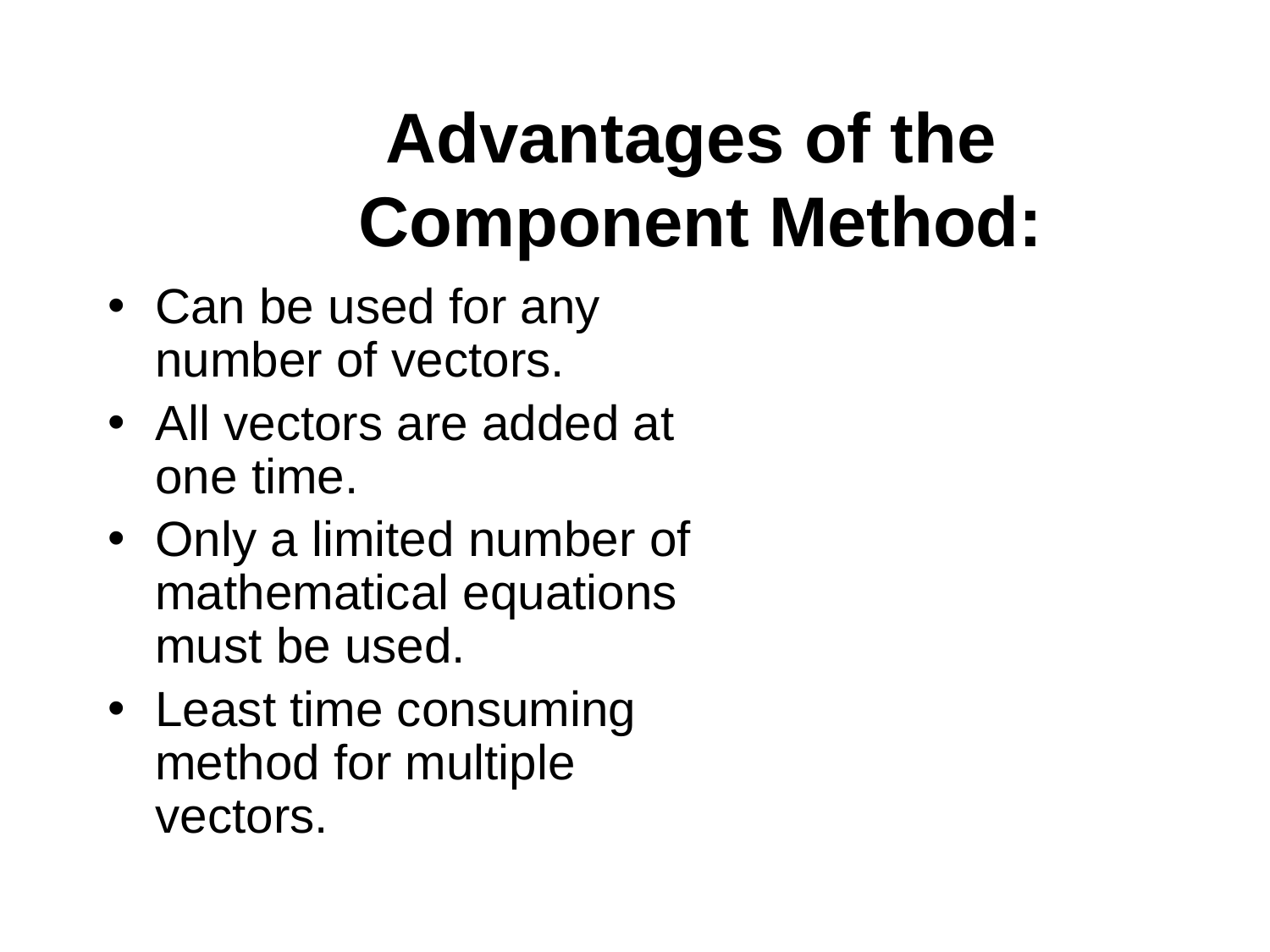

# Advantages of the Component Method:
Can be used for any number of vectors.
All vectors are added at one time.
Only a limited number of mathematical equations must be used.
Least time consuming method for multiple vectors.